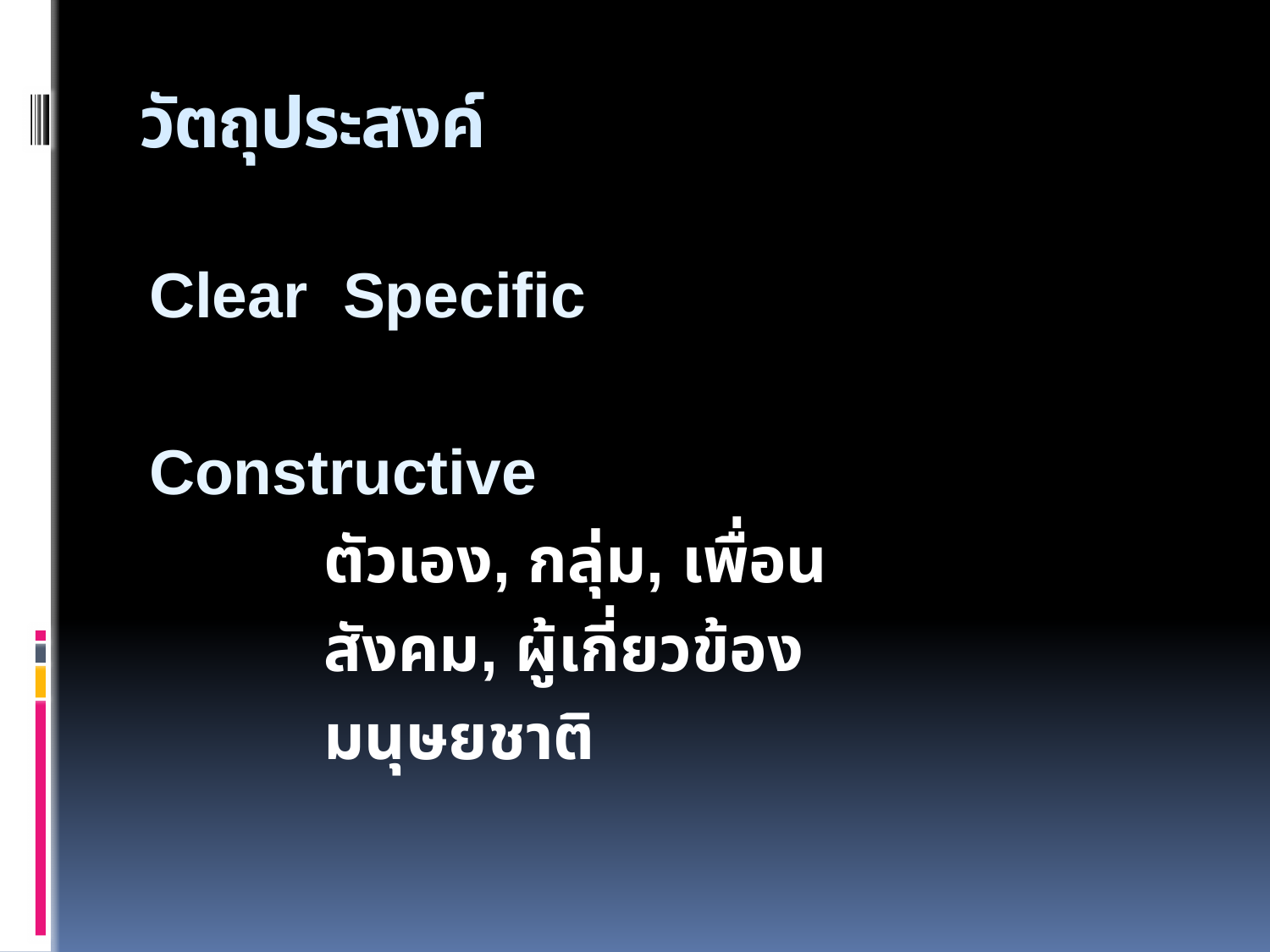

# วัตถุประสงค์
Clear  Specific

Constructive
		ตัวเอง, กลุ่ม, เพื่อน
		สังคม, ผู้เกี่ยวข้อง
		มนุษยชาติ